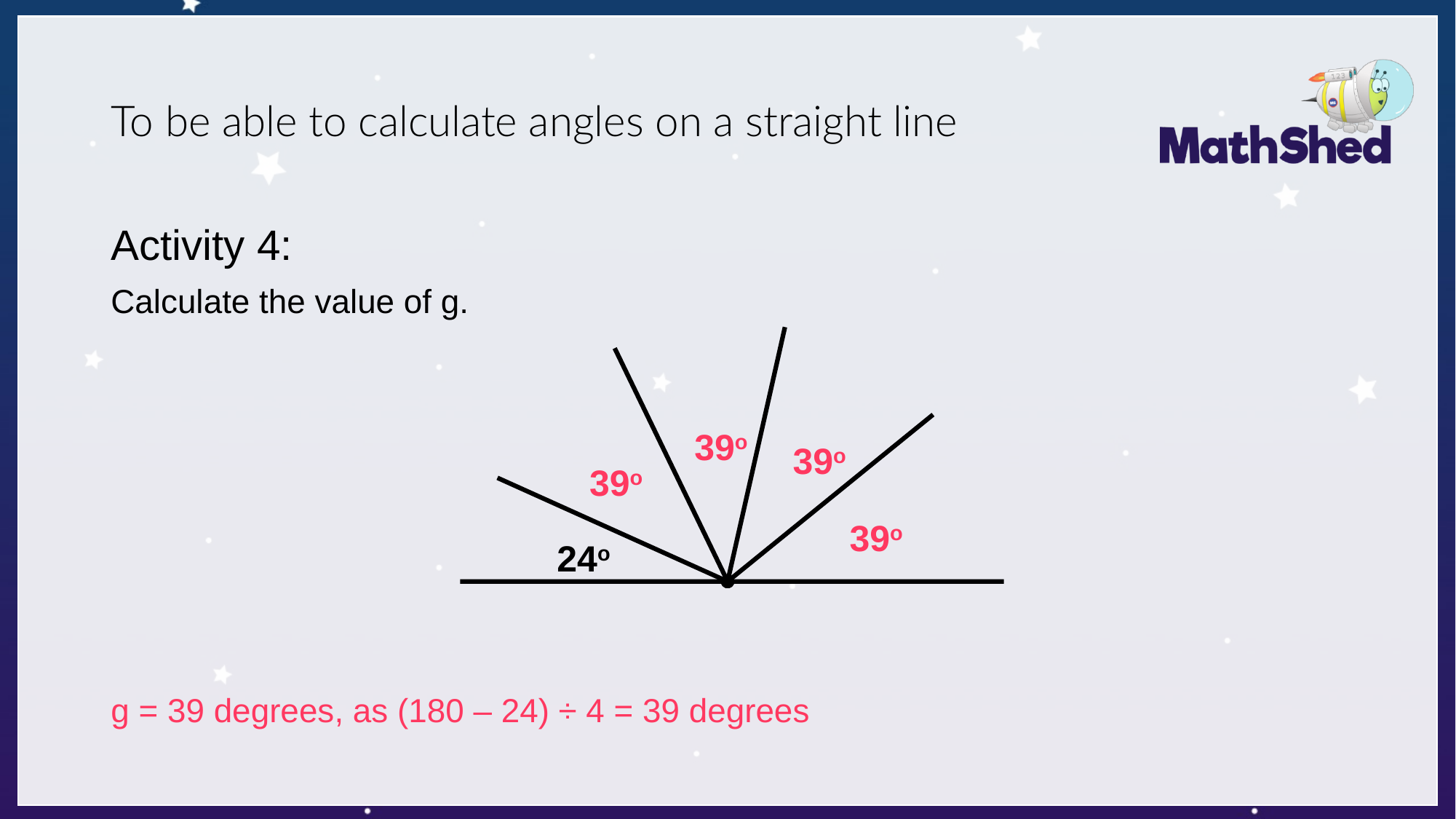

# To be able to calculate angles on a straight line
Activity 4:
Calculate the value of g.

g = 39 degrees, as (180 – 24) ÷ 4 = 39 degrees

39o
39o
39o
39o
24o